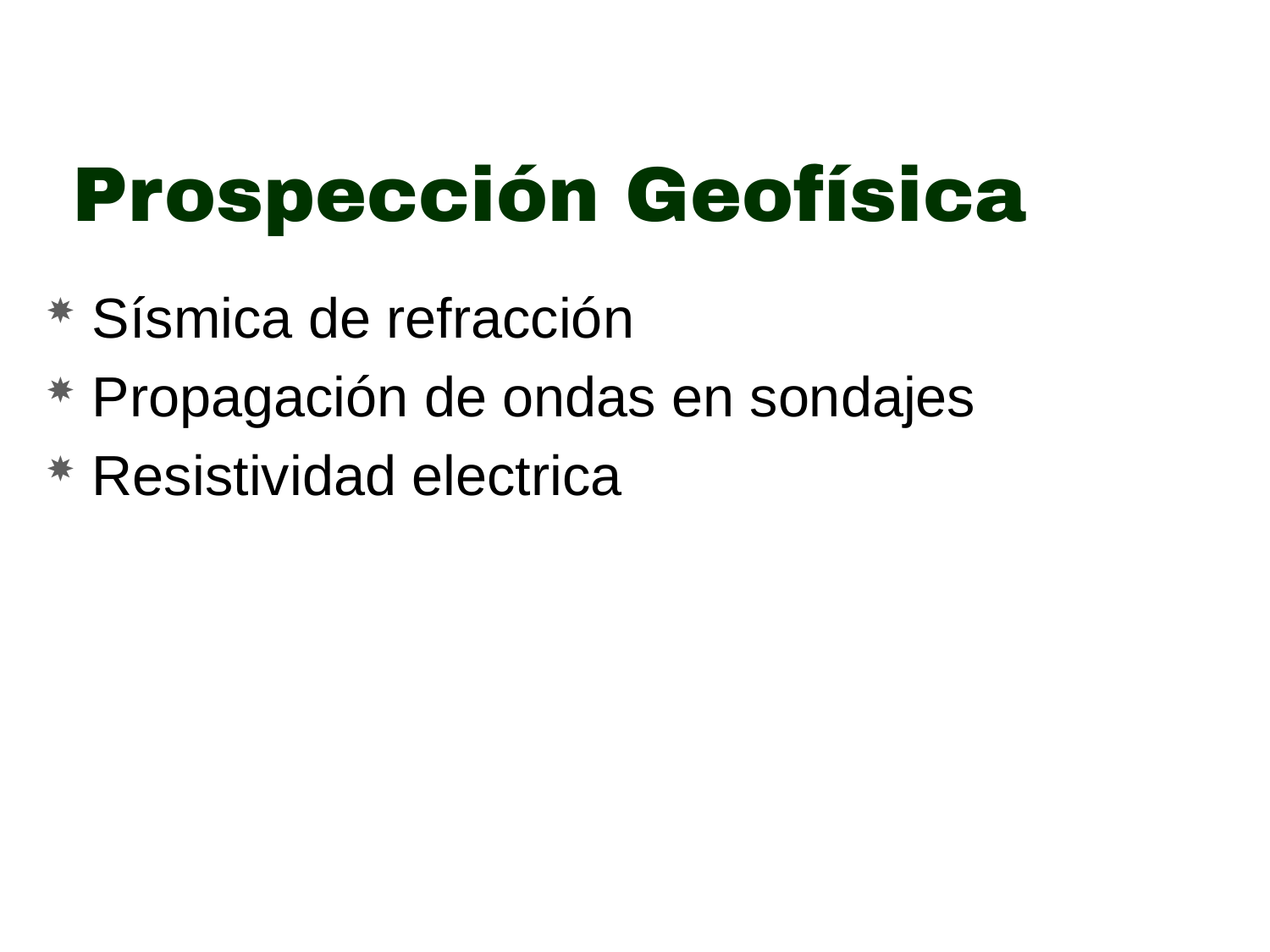

# Prospección Geofísica
Sísmica de refracción
Propagación de ondas en sondajes
Resistividad electrica